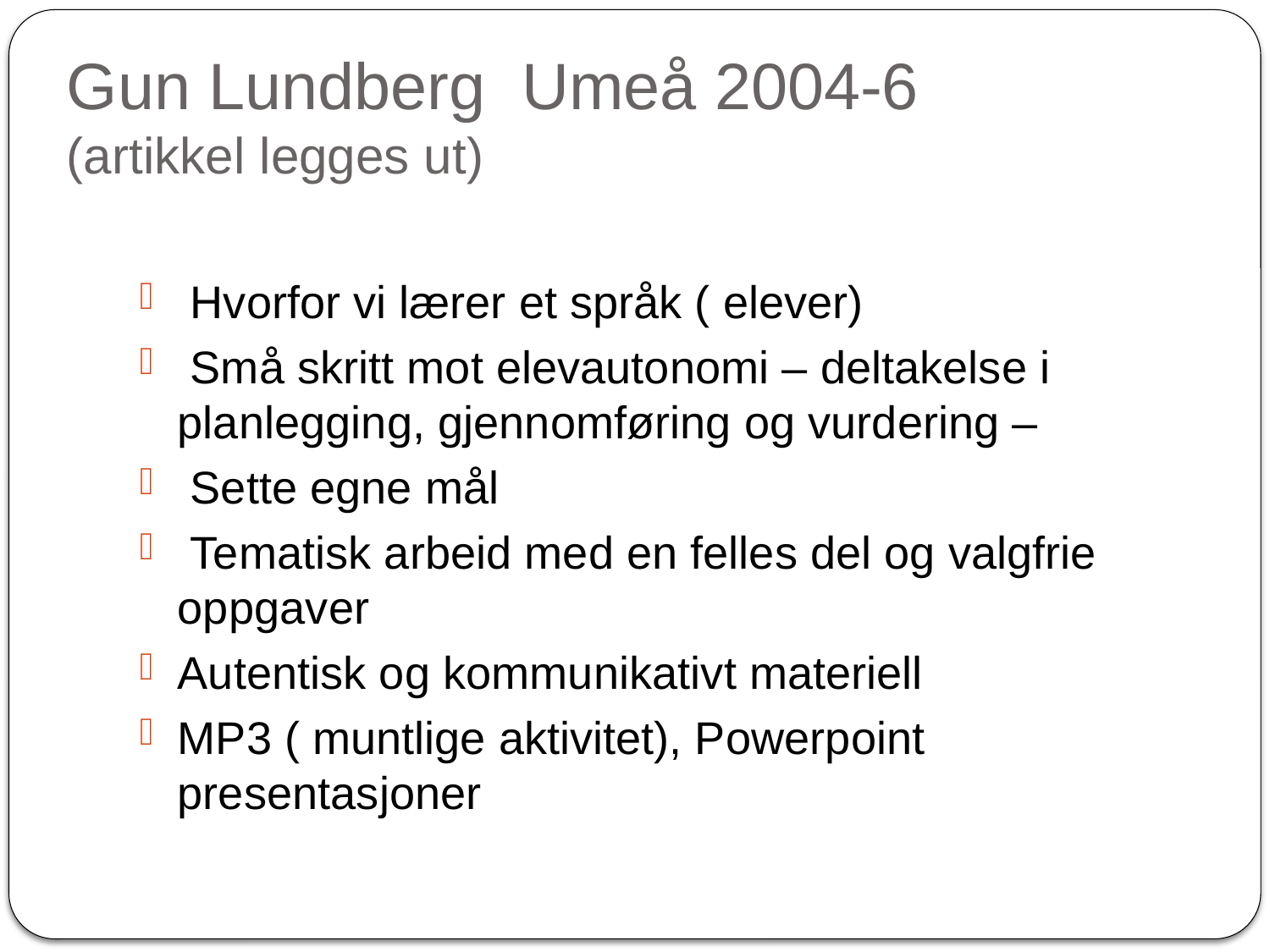

# Gun Lundberg  Umeå 2004-6 (artikkel legges ut)

 Hvorfor vi lærer et språk ( elever)
 Små skritt mot elevautonomi – deltakelse i planlegging, gjennomføring og vurdering –
 Sette egne mål
 Tematisk arbeid med en felles del og valgfrie oppgaver
Autentisk og kommunikativt materiell
MP3 ( muntlige aktivitet), Powerpoint presentasjoner